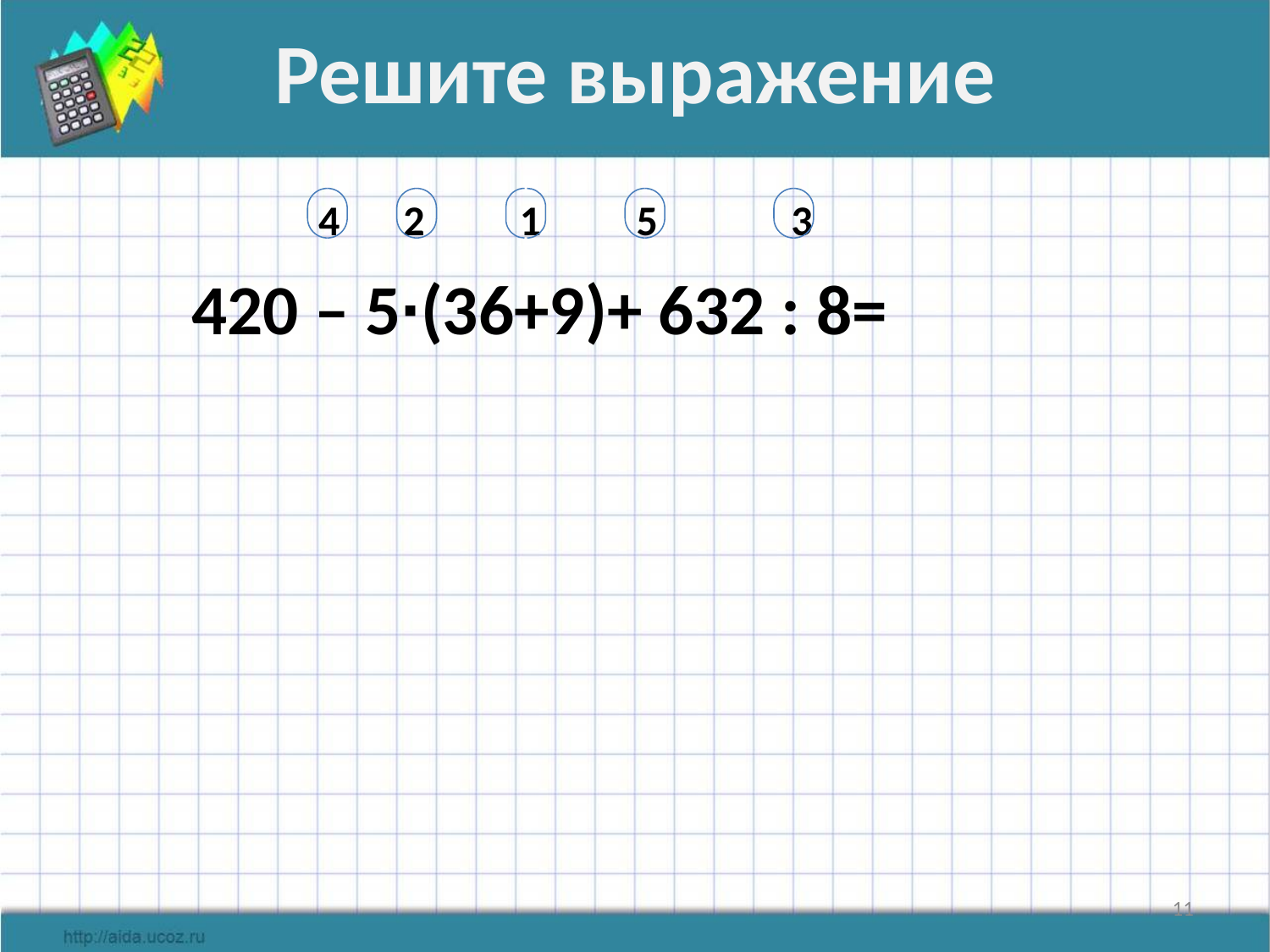

# Решите выражение
                  4    2      1          5              3
          420 – 5∙(36+9)+ 632 : 8=

11